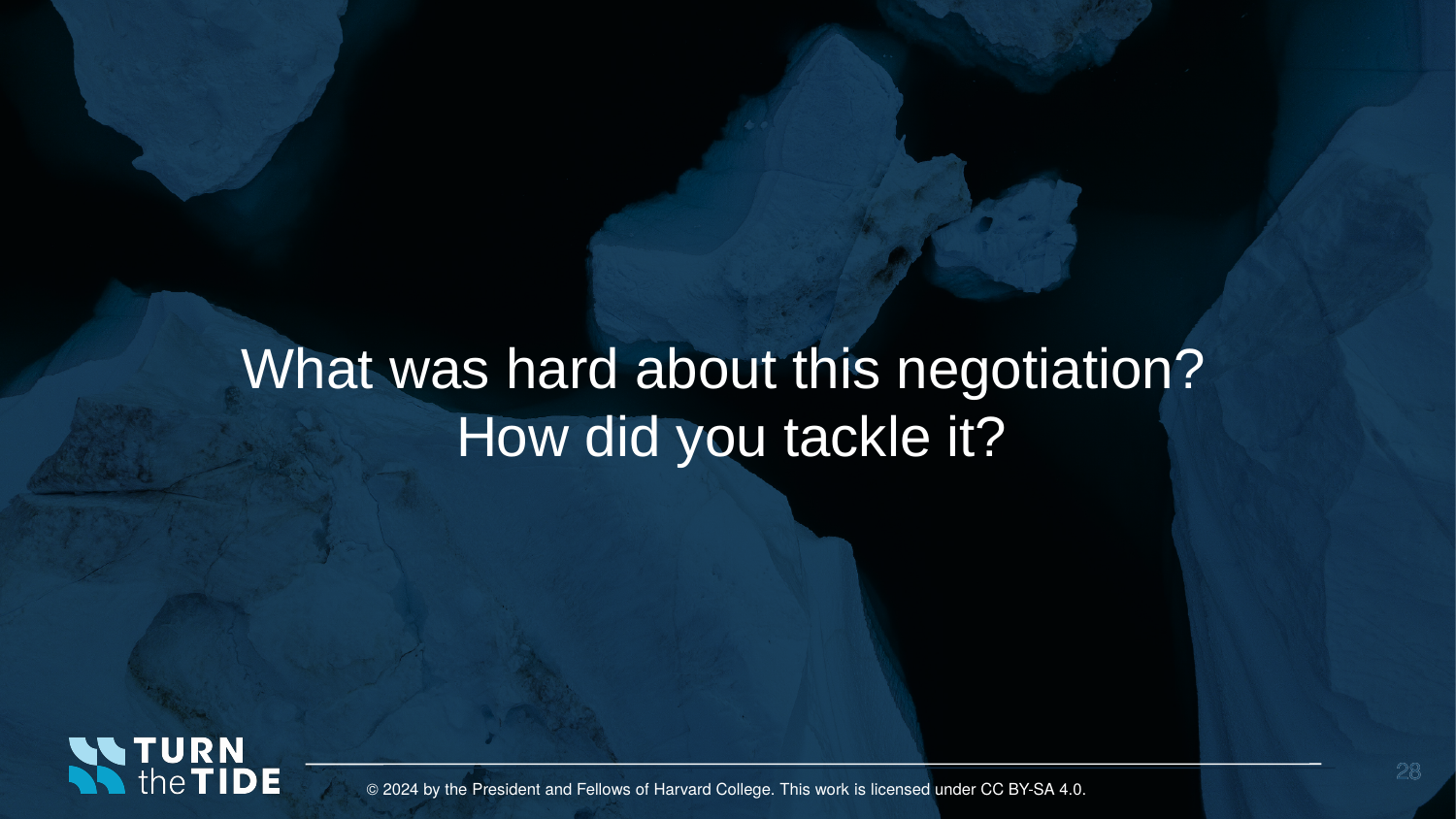

What was hard about this negotiation?
How did you tackle it?
28